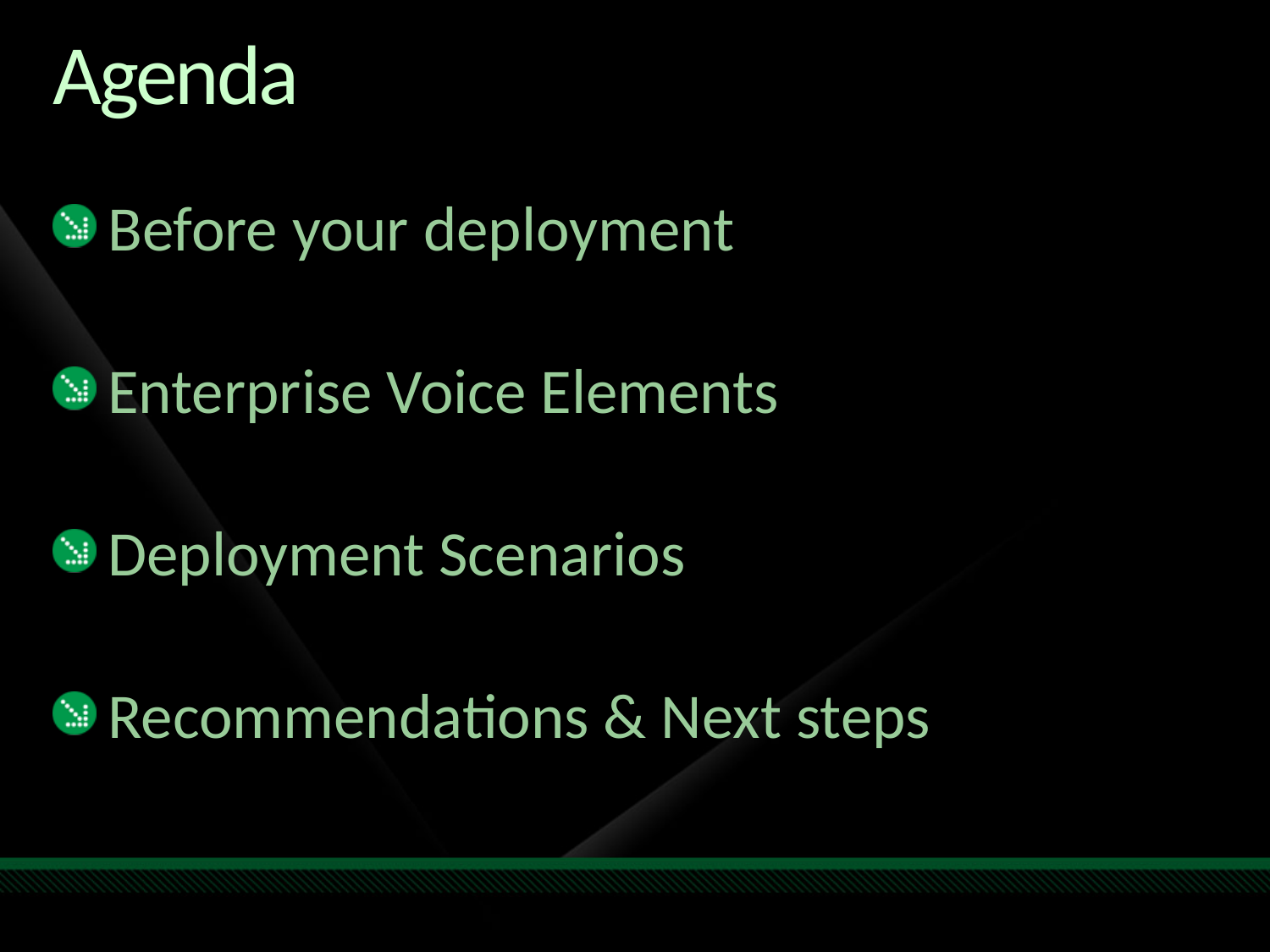

# Agenda
Before your deployment

Enterprise Voice Elements

Deployment Scenarios

Recommendations & Next steps